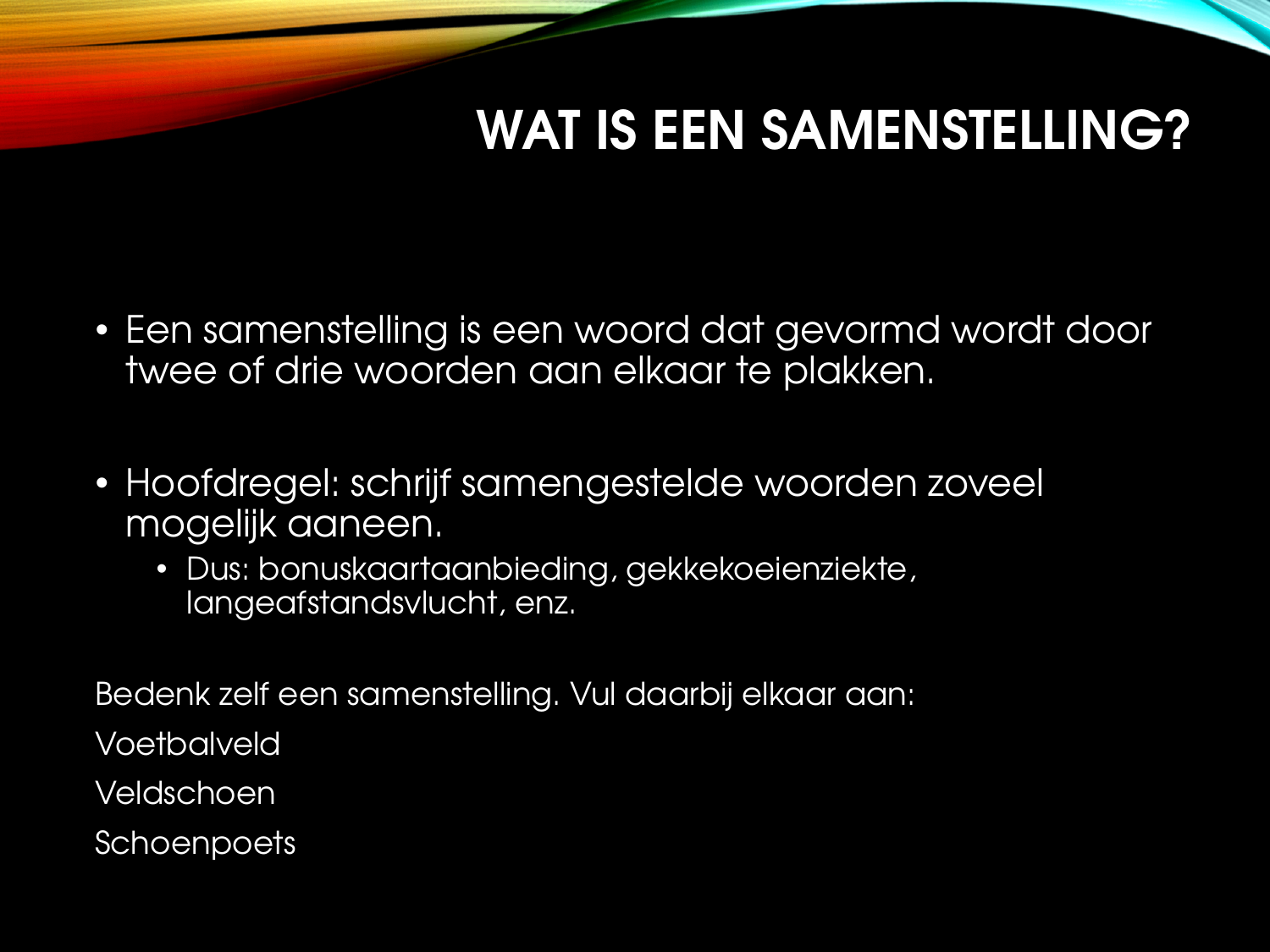

# Wat is een samenstelling?
Een samenstelling is een woord dat gevormd wordt door twee of drie woorden aan elkaar te plakken.

Hoofdregel: schrijf samengestelde woorden zoveel mogelijk aaneen.
Dus: bonuskaartaanbieding, gekkekoeienziekte, langeafstandsvlucht, enz.

Bedenk zelf een samenstelling. Vul daarbij elkaar aan:
Voetbalveld
Veldschoen
Schoenpoets